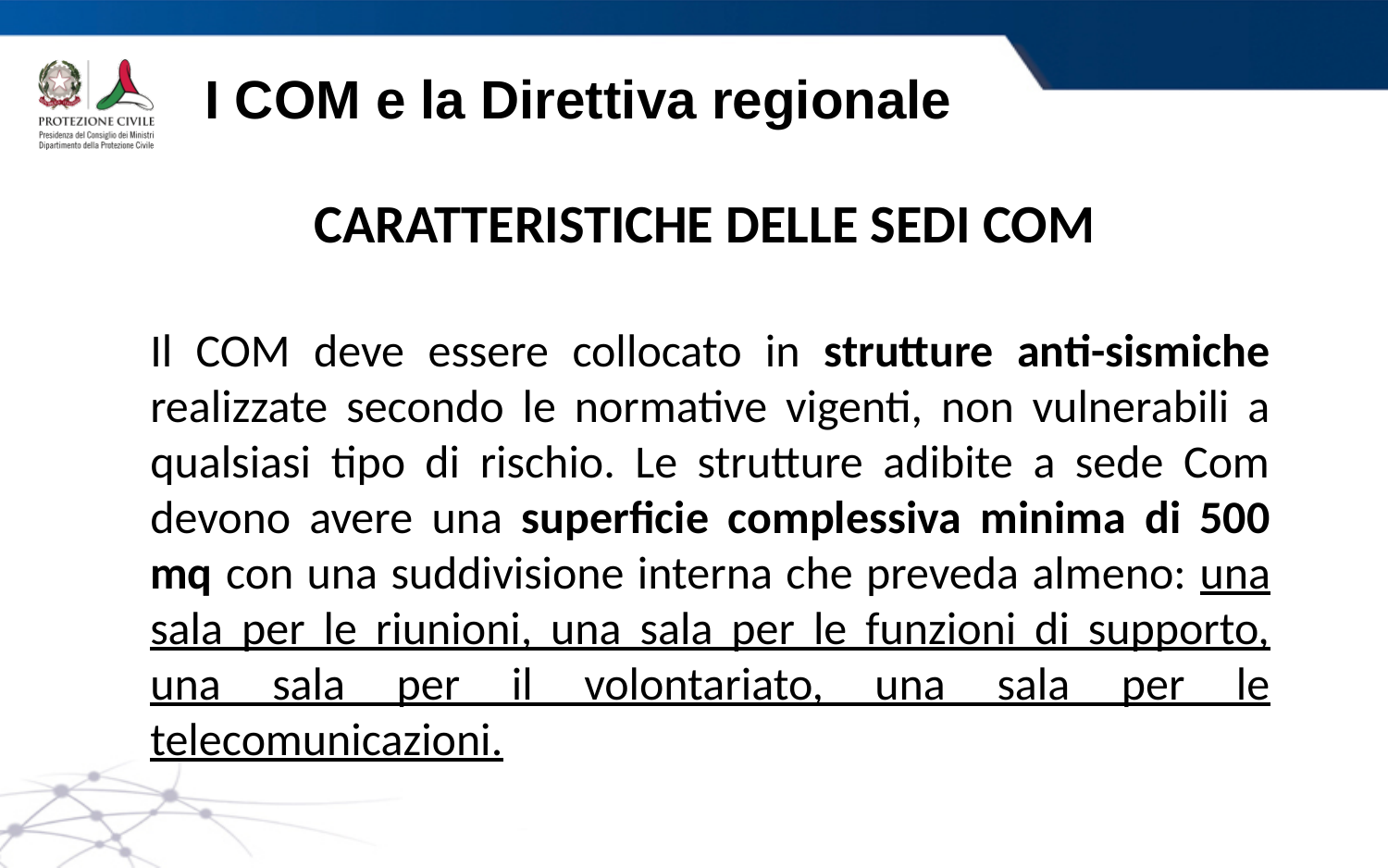

# I COM e la Direttiva regionale
CARATTERISTICHE DELLE SEDI COM
Il COM deve essere collocato in strutture anti-sismiche realizzate secondo le normative vigenti, non vulnerabili a qualsiasi tipo di rischio. Le strutture adibite a sede Com devono avere una superficie complessiva minima di 500 mq con una suddivisione interna che preveda almeno: una sala per le riunioni, una sala per le funzioni di supporto, una sala per il volontariato, una sala per le telecomunicazioni.